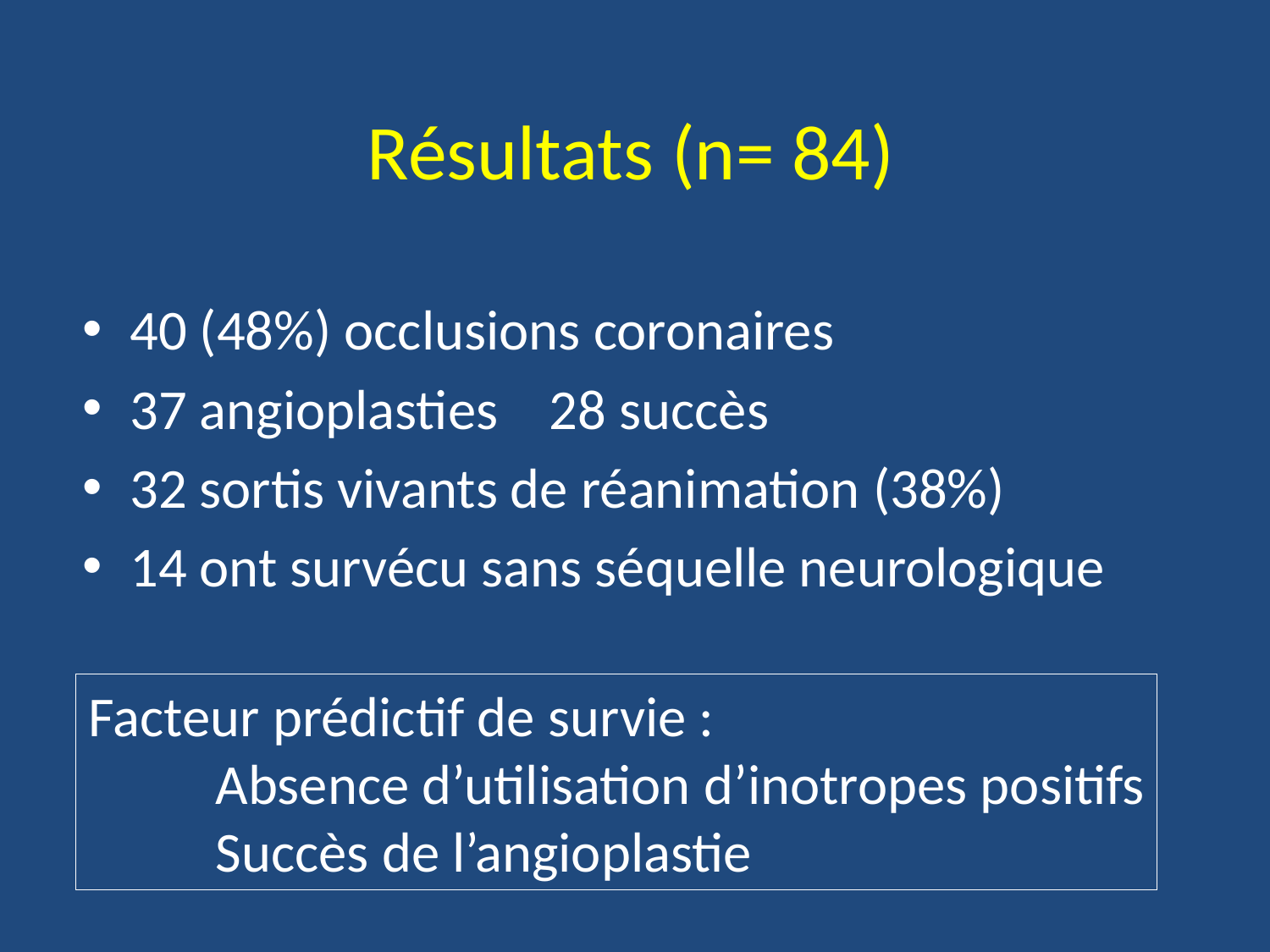

# Résultats (n= 84)
40 (48%) occlusions coronaires
37 angioplasties    28 succès
32 sortis vivants de réanimation (38%)
14 ont survécu sans séquelle neurologique
Facteur prédictif de survie :
	Absence d’utilisation d’inotropes positifs
	Succès de l’angioplastie